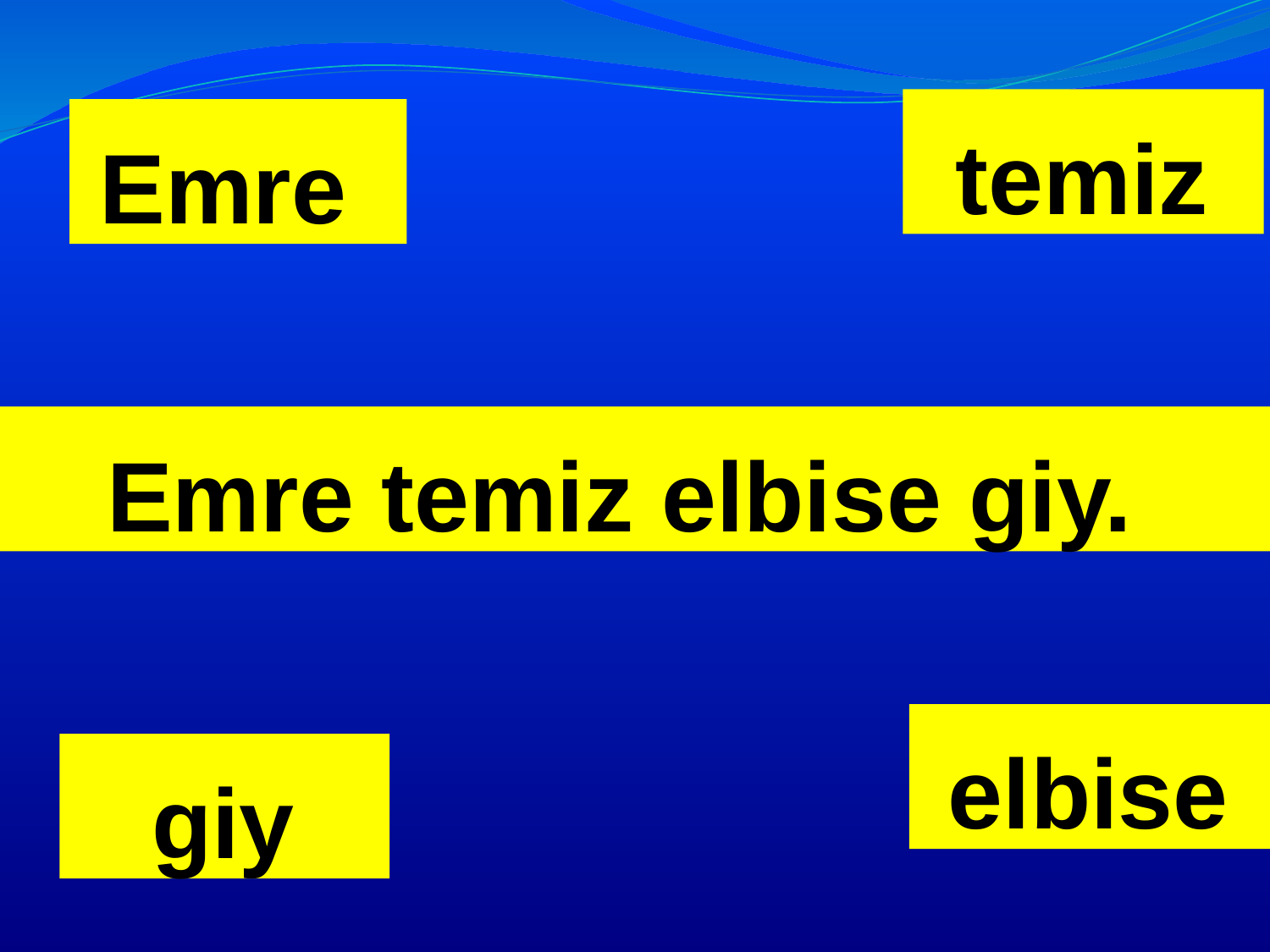

temiz
# Emre
Emre temiz elbise giy.
elbise
giy